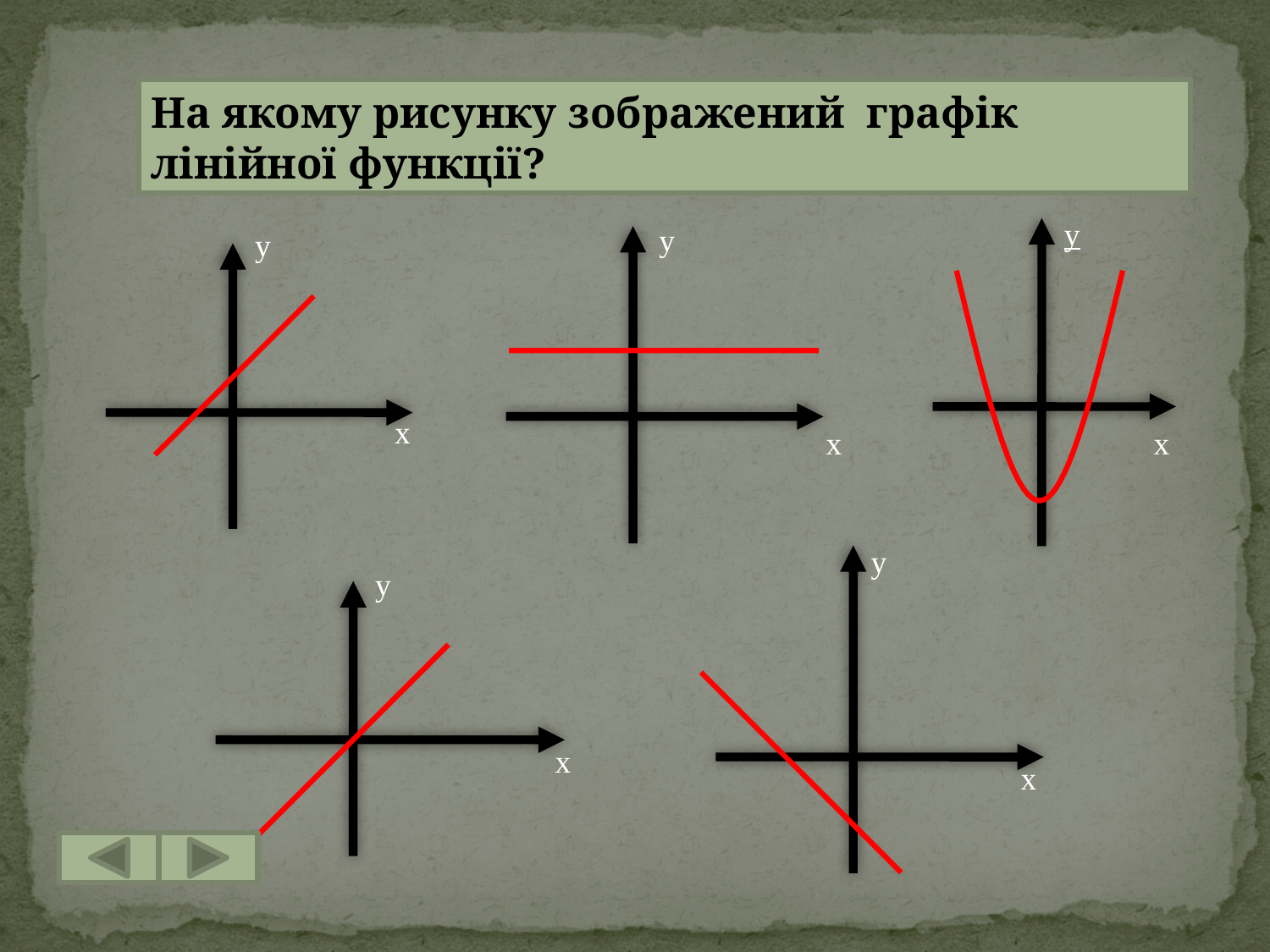

На якому рисунку зображений  графік  лінійної функції?
у
y

y

x

x
x
y

y

x

x